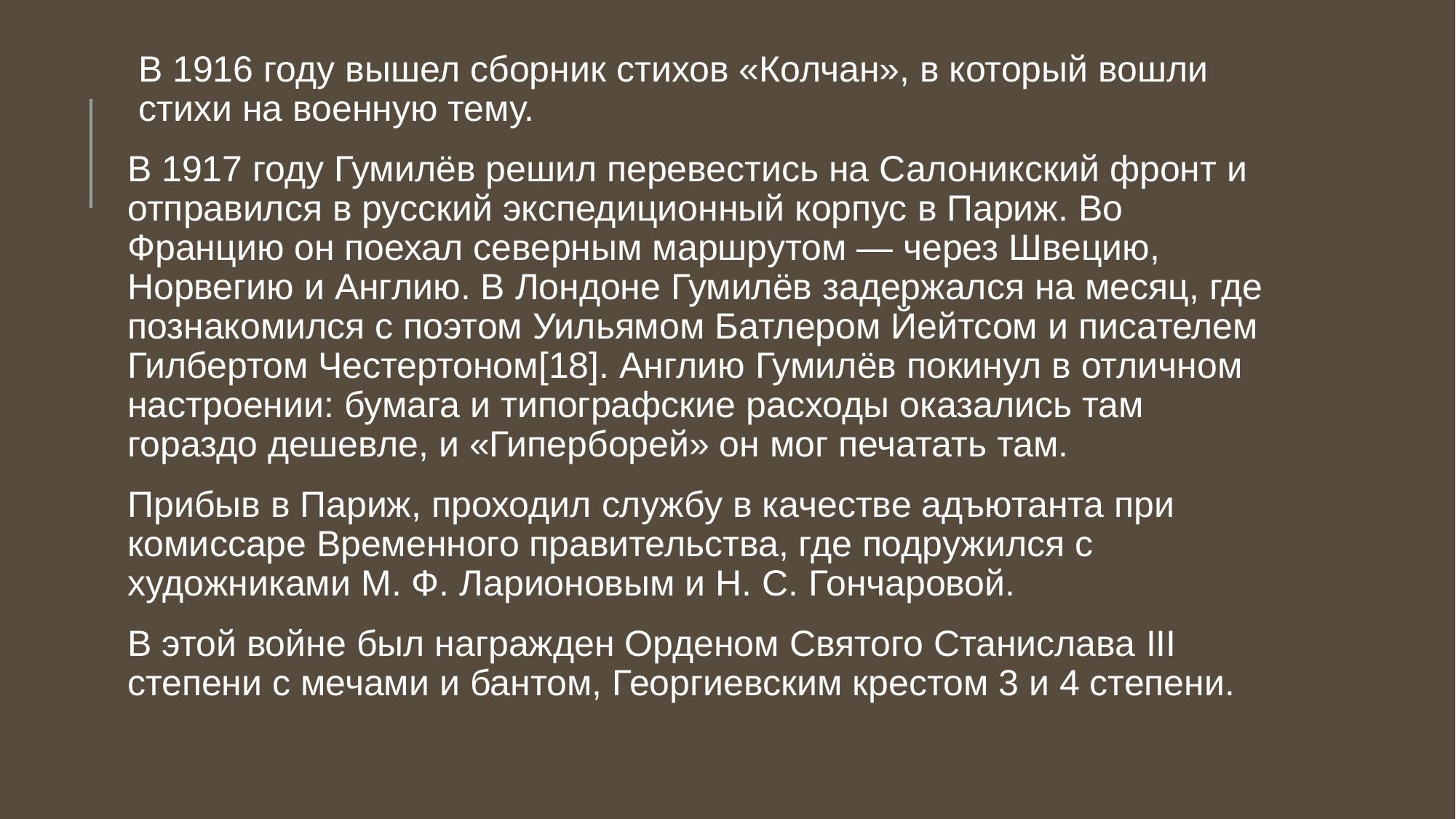

В 1916 году вышел сборник стихов «Колчан», в который вошли стихи на военную тему.
В 1917 году Гумилёв решил перевестись на Салоникский фронт и отправился в русский экспедиционный корпус в Париж. Во Францию он поехал северным маршрутом — через Швецию, Норвегию и Англию. В Лондоне Гумилёв задержался на месяц, где познакомился с поэтом Уильямом Батлером Йейтсом и писателем Гилбертом Честертоном[18]. Англию Гумилёв покинул в отличном настроении: бумага и типографские расходы оказались там гораздо дешевле, и «Гиперборей» он мог печатать там.
Прибыв в Париж, проходил службу в качестве адъютанта при комиссаре Временного правительства, где подружился с художниками М. Ф. Ларионовым и Н. С. Гончаровой.
В этой войне был награжден Орденом Святого Станислава III степени с мечами и бантом, Георгиевским крестом 3 и 4 степени.